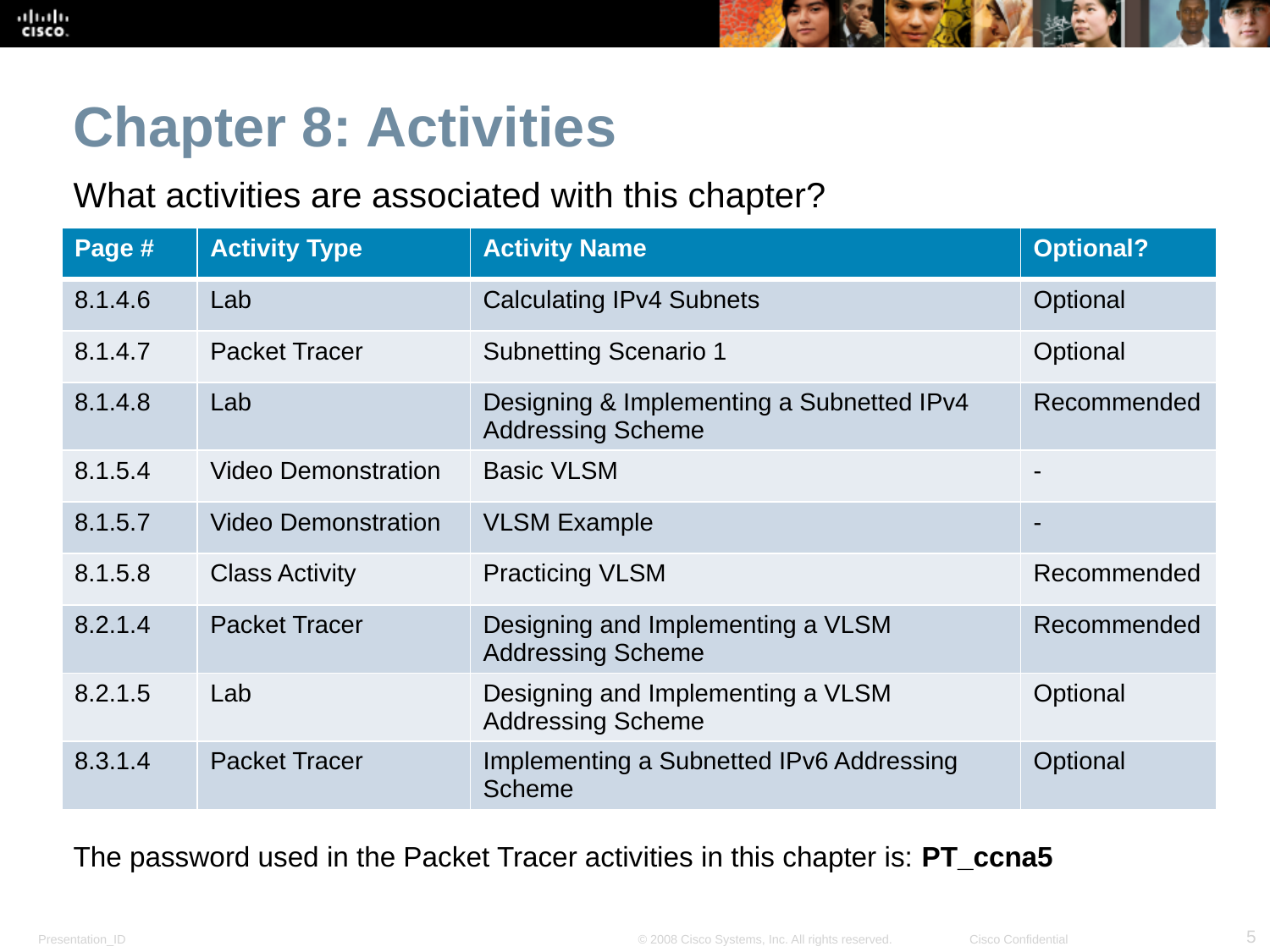

Chapter 8: Activities
What activities are associated with this chapter?

| Page # | Activity Type | Activity Name | Optional? |
| --- | --- | --- | --- |
| 8.1.4.6 | Lab | Calculating IPv4 Subnets | Optional |
| 8.1.4.7 | Packet Tracer | Subnetting Scenario 1 | Optional |
| 8.1.4.8 | Lab | Designing & Implementing a Subnetted IPv4 Addressing Scheme | Recommended |
| 8.1.5.4 | Video Demonstration | Basic VLSM | - |
| 8.1.5.7 | Video Demonstration | VLSM Example | - |
| 8.1.5.8 | Class Activity | Practicing VLSM | Recommended |
| 8.2.1.4 | Packet Tracer | Designing and Implementing a VLSM Addressing Scheme | Recommended |
| 8.2.1.5 | Lab | Designing and Implementing a VLSM Addressing Scheme | Optional |
| 8.3.1.4 | Packet Tracer | Implementing a Subnetted IPv6 Addressing Scheme | Optional |
The password used in the Packet Tracer activities in this chapter is: PT_ccna5